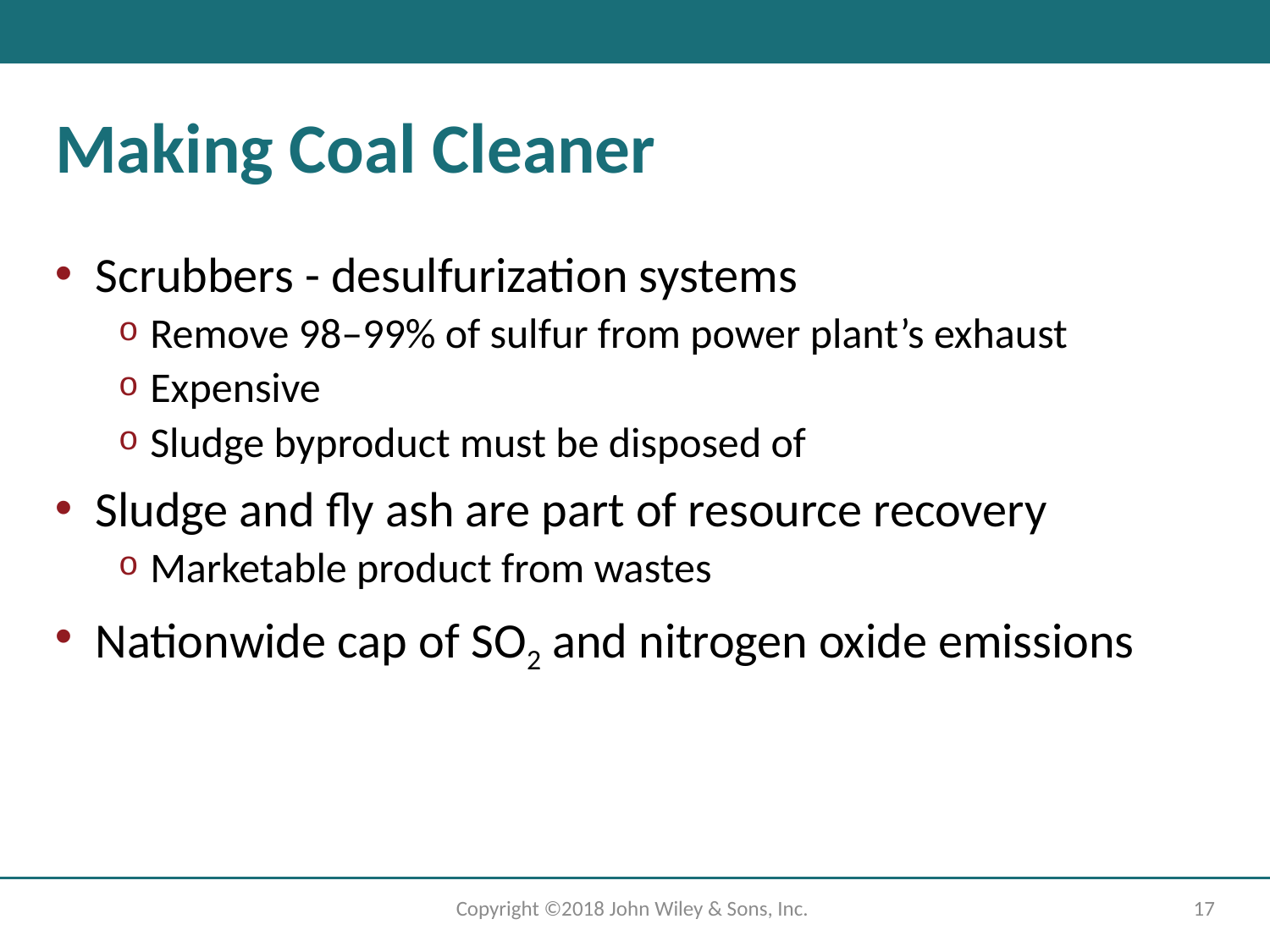

# Making Coal Cleaner
Scrubbers - desulfurization systems
Remove 98–99% of sulfur from power plant’s exhaust
Expensive
Sludge byproduct must be disposed of
Sludge and fly ash are part of resource recovery
Marketable product from wastes
Nationwide cap of S O2 and nitrogen oxide emissions
Copyright ©2018 John Wiley & Sons, Inc.
17